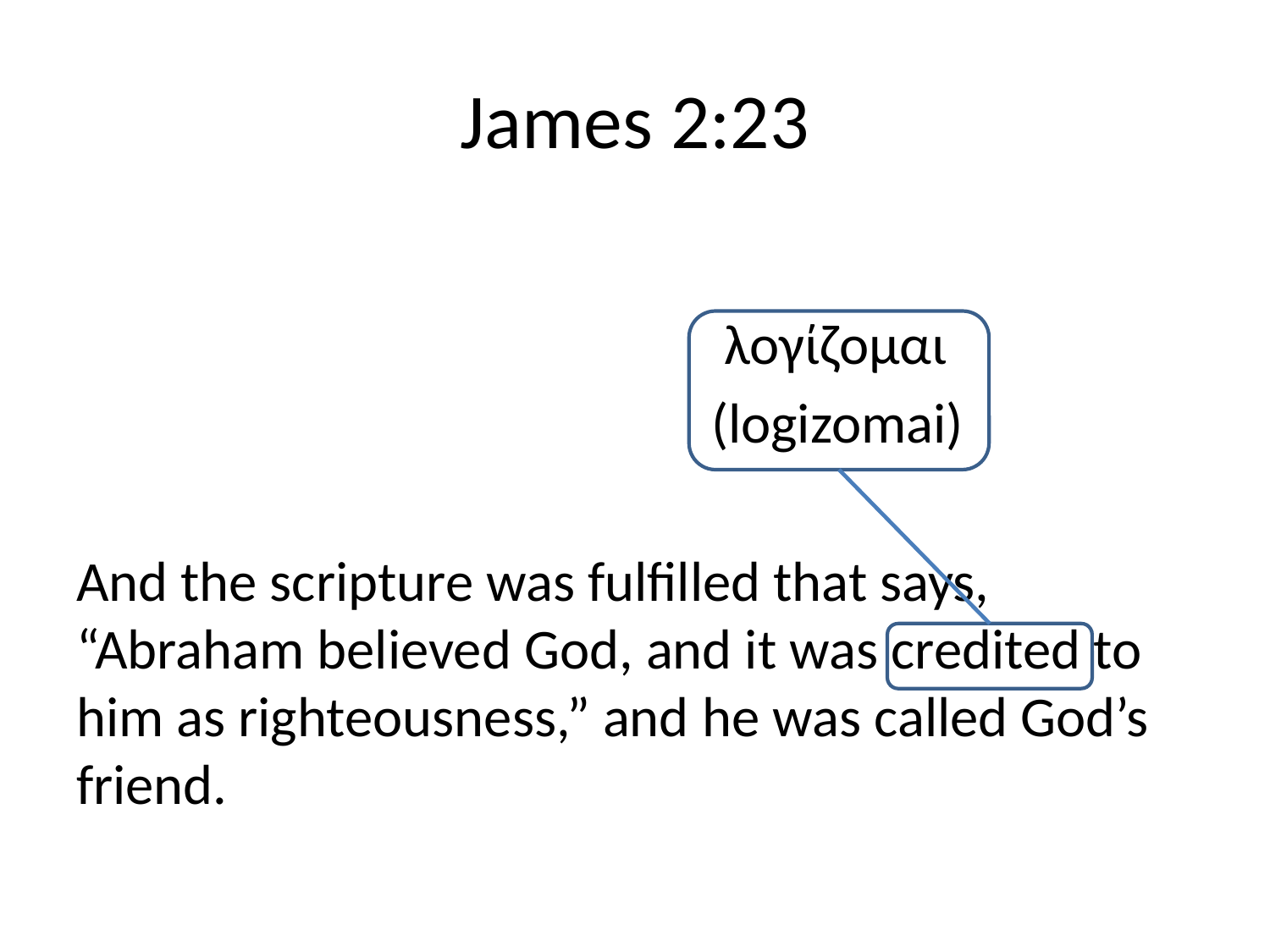

# James 2:23

					 λογίζομαι
					(logizomai)

And the scripture was fulfilled that says, “Abraham believed God, and it was credited to him as righteousness,” and he was called God’s friend.